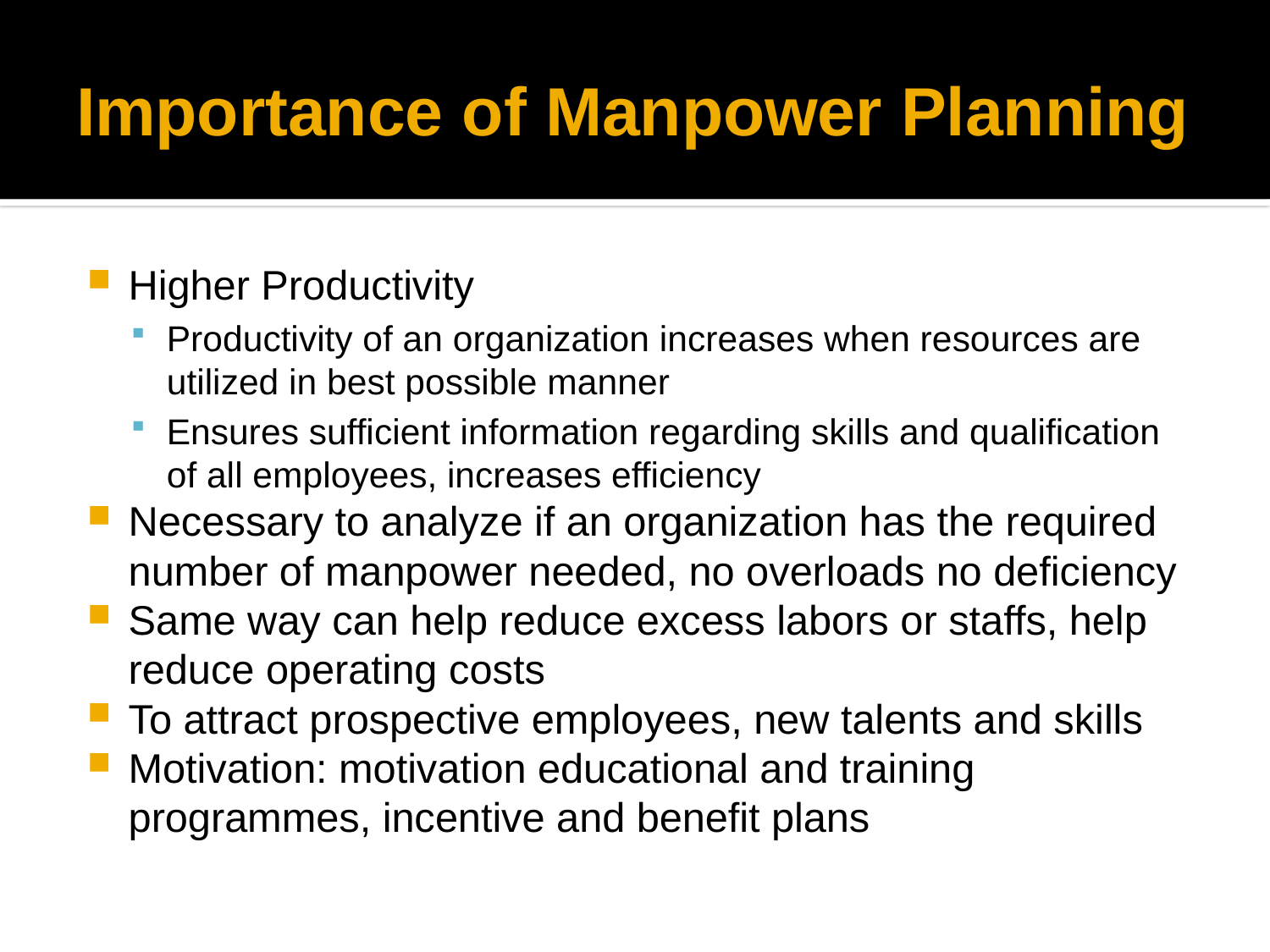

# Importance of Manpower Planning
Higher Productivity
Productivity of an organization increases when resources are utilized in best possible manner
Ensures sufficient information regarding skills and qualification of all employees, increases efficiency
Necessary to analyze if an organization has the required number of manpower needed, no overloads no deficiency
Same way can help reduce excess labors or staffs, help reduce operating costs
To attract prospective employees, new talents and skills
Motivation: motivation educational and training programmes, incentive and benefit plans